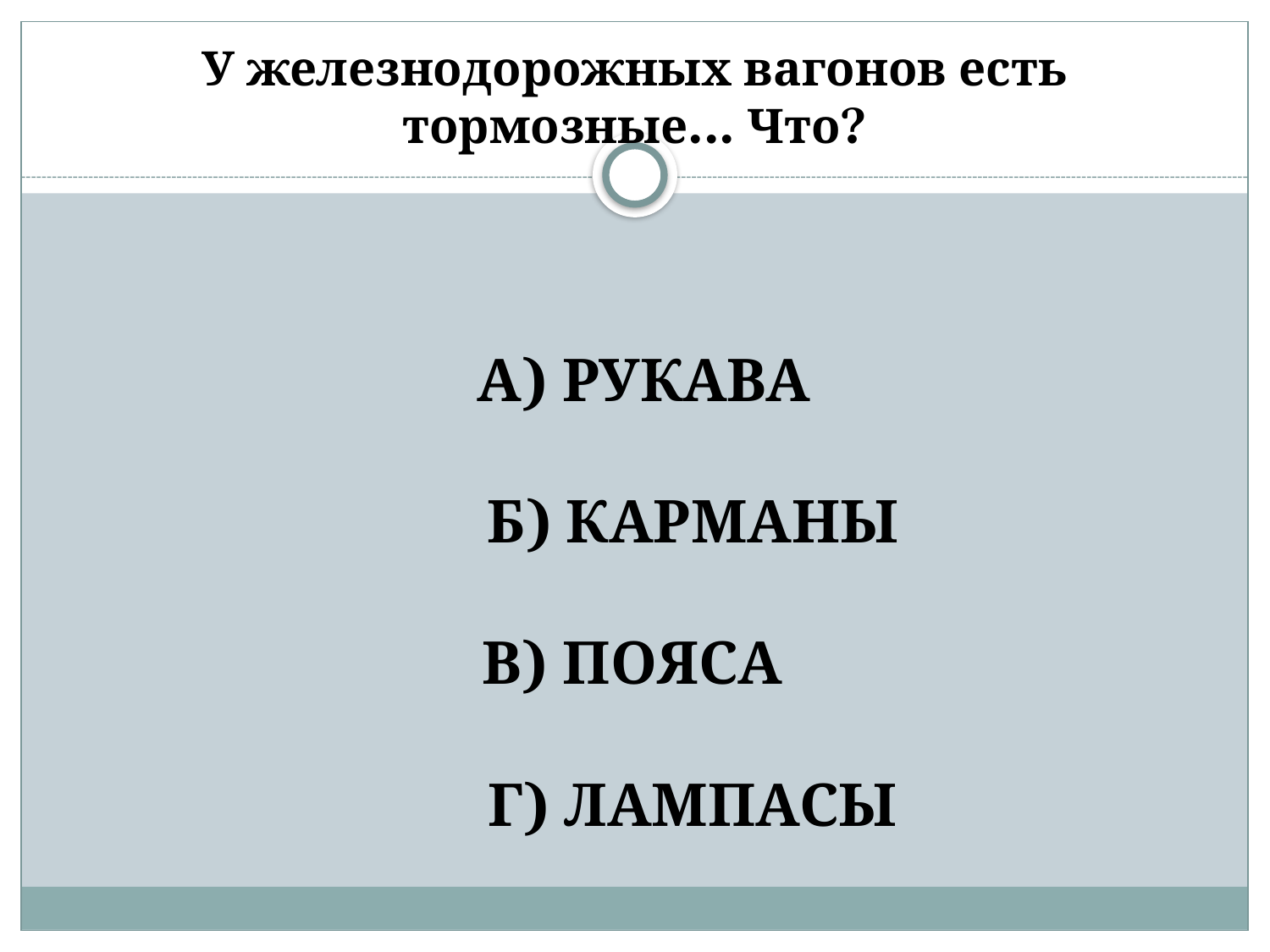

# У железнодорожных вагонов есть тормозные... Что?

  А) РУКАВА
        Б) КАРМАНЫ
В) ПОЯСА
        Г) ЛАМПАСЫ